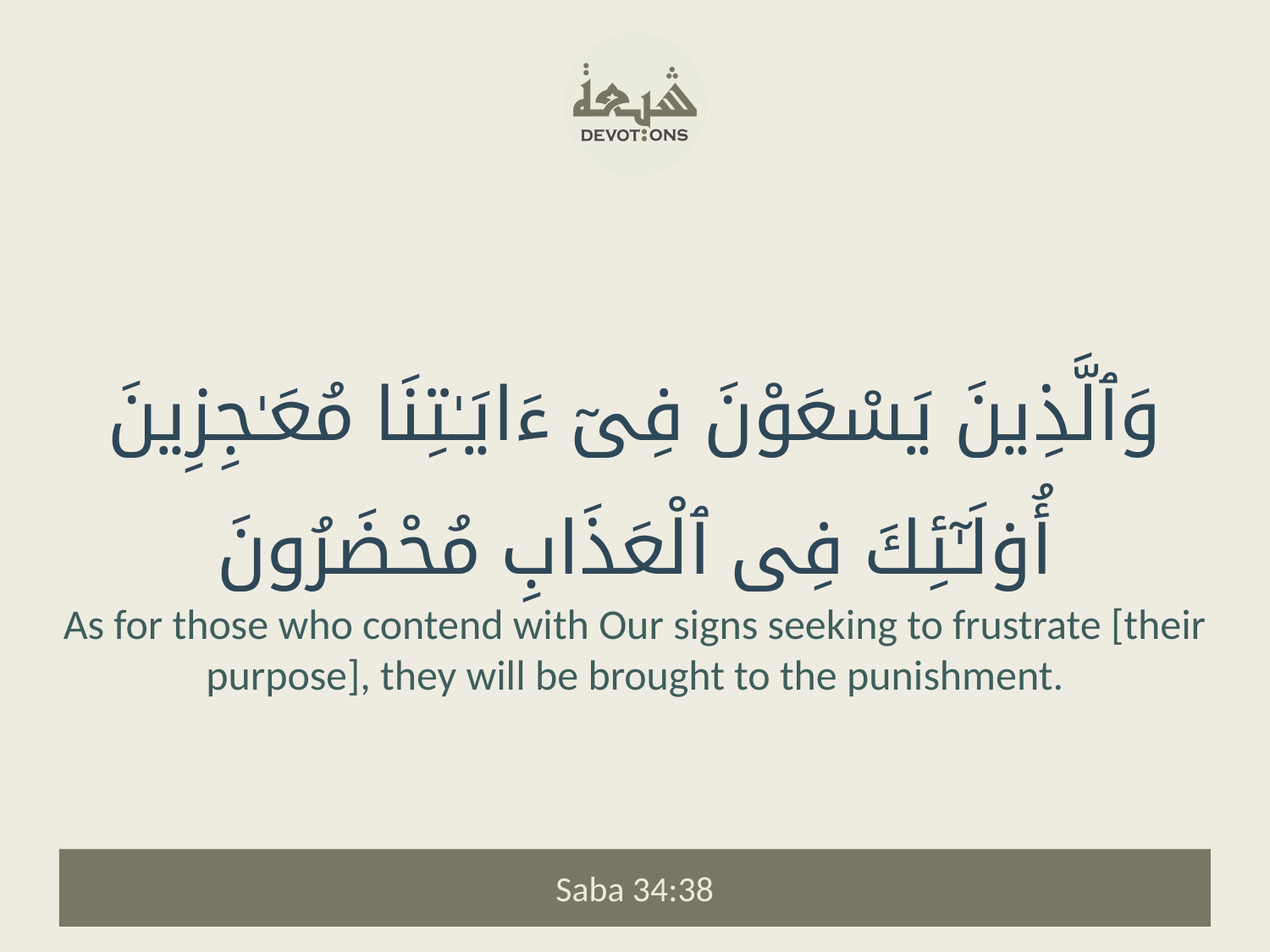

وَٱلَّذِينَ يَسْعَوْنَ فِىٓ ءَايَـٰتِنَا مُعَـٰجِزِينَ أُو۟لَـٰٓئِكَ فِى ٱلْعَذَابِ مُحْضَرُونَ
As for those who contend with Our signs seeking to frustrate [their purpose], they will be brought to the punishment.
Saba 34:38